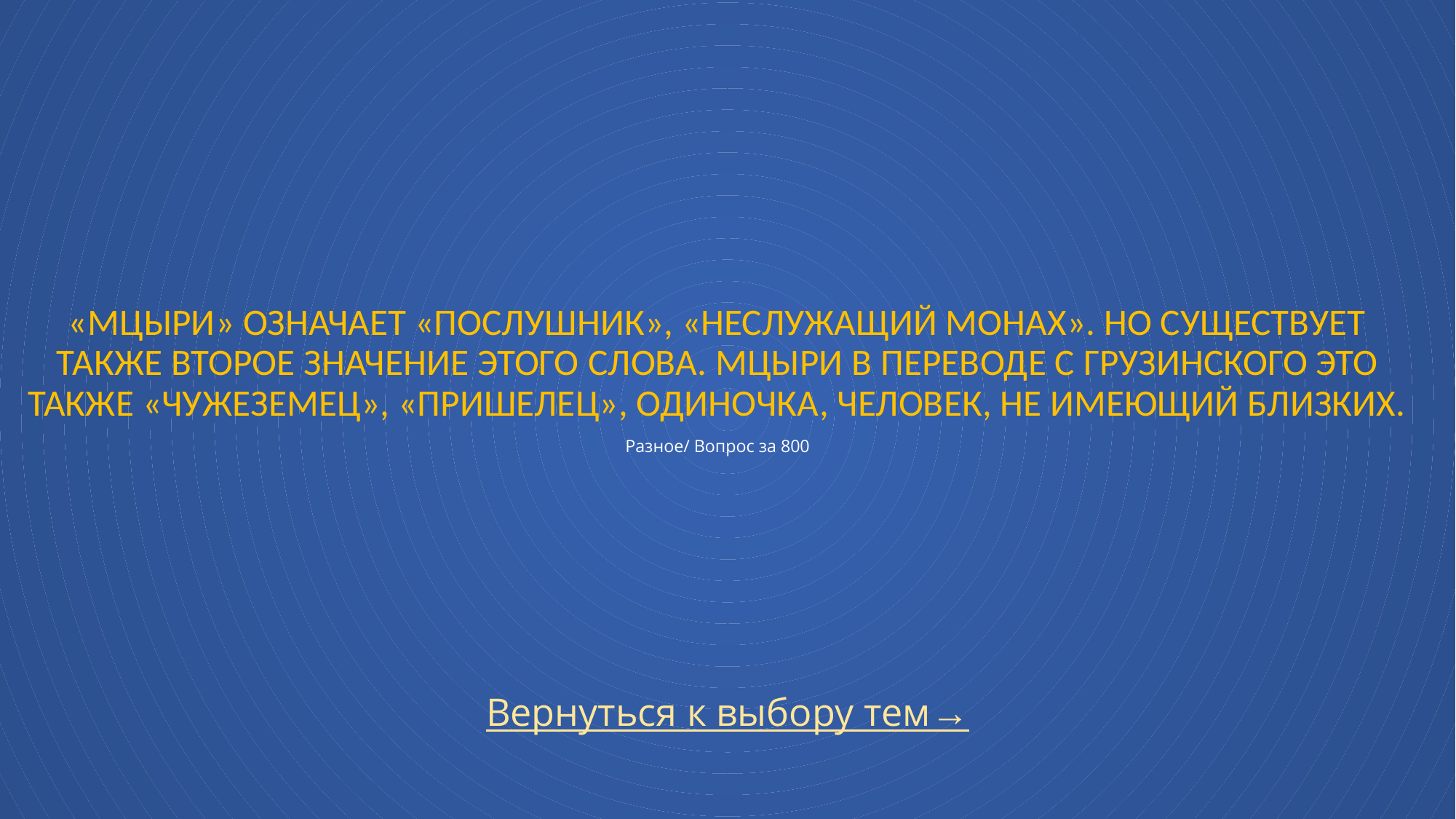

# «Мцыри» означает «послушник», «неслужащий монах». Но существует также второе значение этого слова. Мцыри в переводе с грузинского это также «чужеземец», «пришелец», одиночка, человек, не имеющий близких. Разное/ Вопрос за 800
Вернуться к выбору тем→